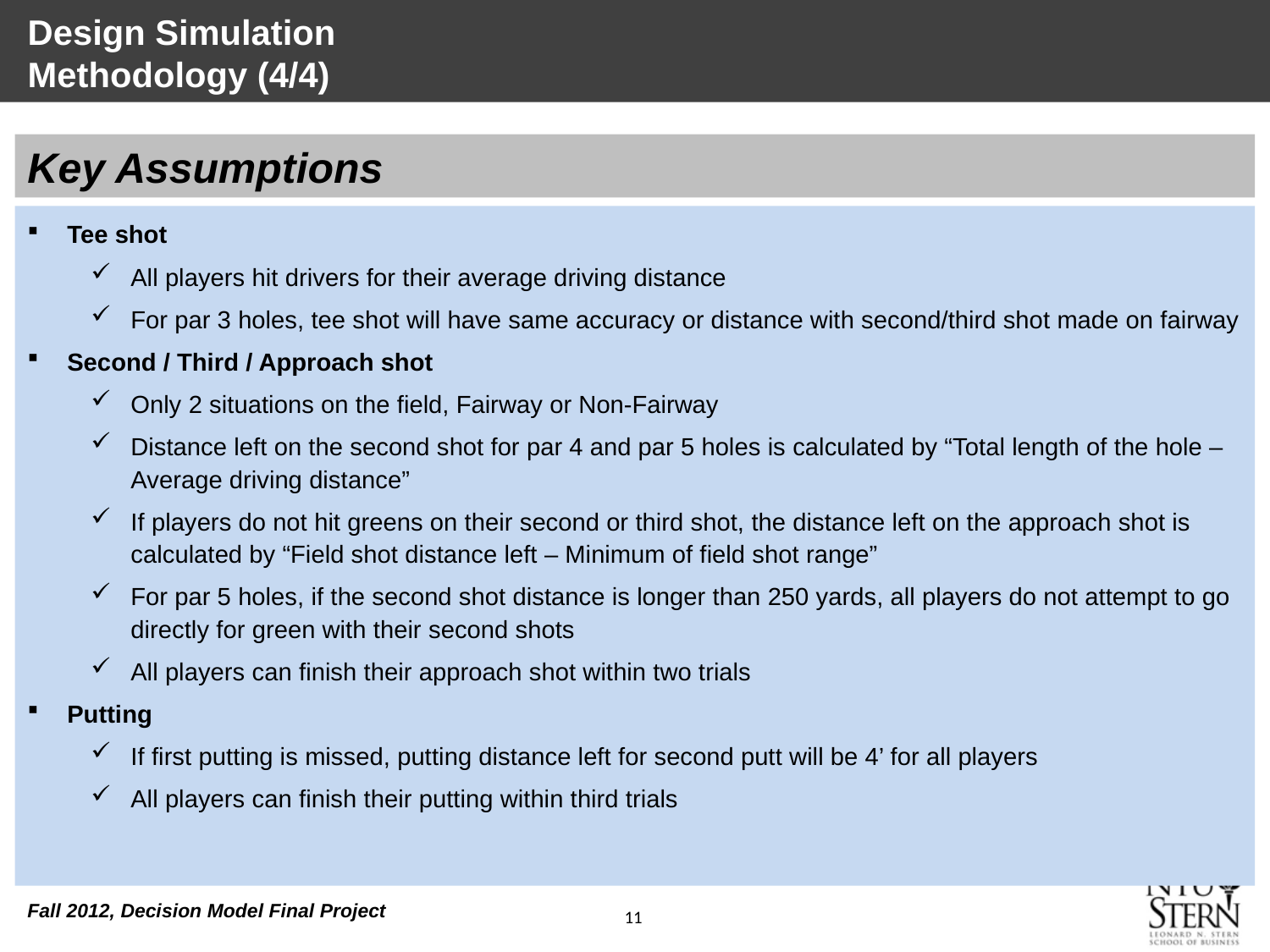

# Design Simulation Methodology (4/4)

Key Assumptions
Tee shot
All players hit drivers for their average driving distance
For par 3 holes, tee shot will have same accuracy or distance with second/third shot made on fairway
Second / Third / Approach shot
Only 2 situations on the field, Fairway or Non-Fairway
Distance left on the second shot for par 4 and par 5 holes is calculated by “Total length of the hole – Average driving distance”
If players do not hit greens on their second or third shot, the distance left on the approach shot is calculated by “Field shot distance left – Minimum of field shot range”
For par 5 holes, if the second shot distance is longer than 250 yards, all players do not attempt to go directly for green with their second shots
All players can finish their approach shot within two trials
Putting
If first putting is missed, putting distance left for second putt will be 4’ for all players
All players can finish their putting within third trials